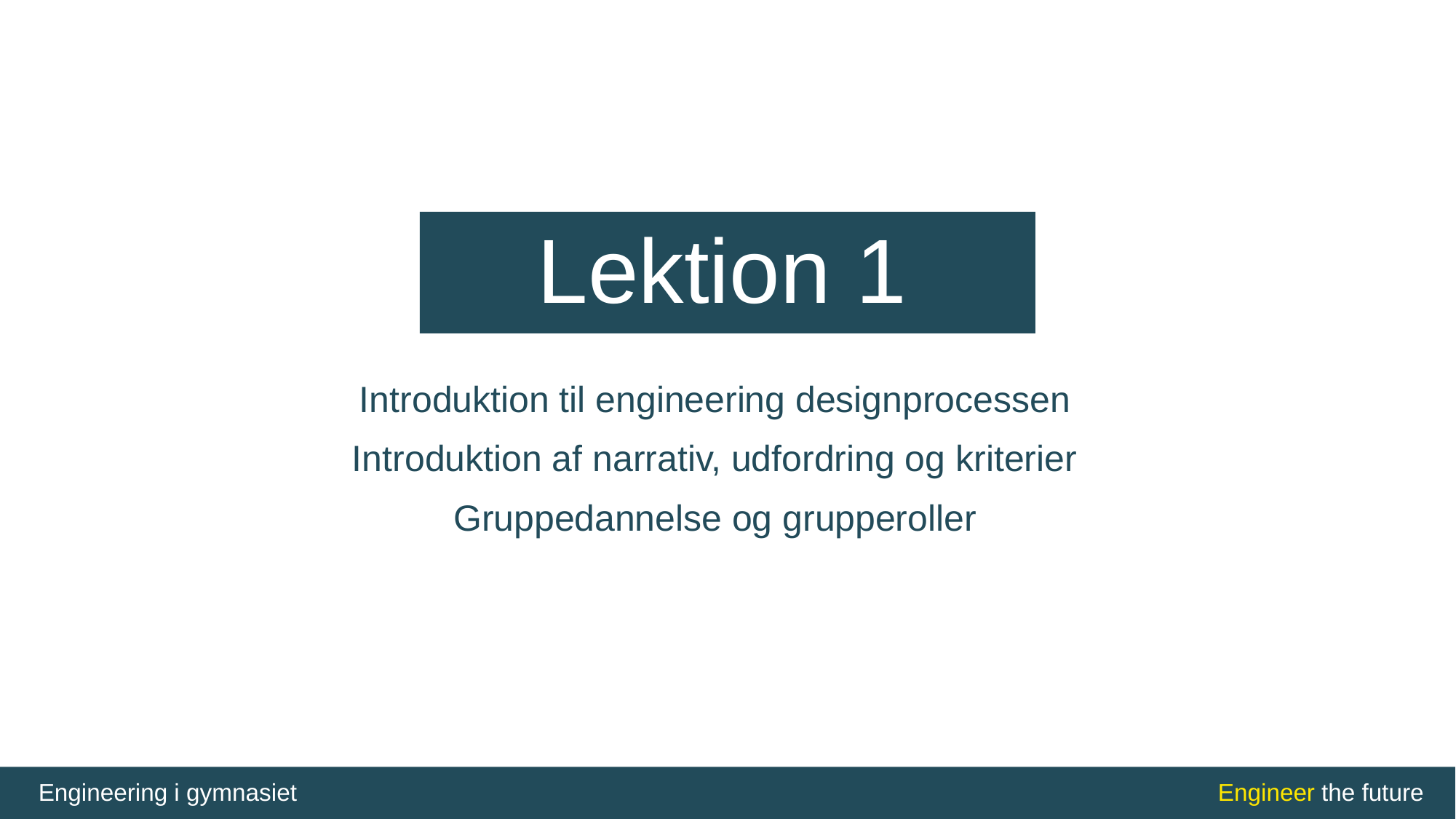

#
Lektion 1
Introduktion til engineering designprocessen
Introduktion af narrativ, udfordring og kriterier
Gruppedannelse og grupperoller